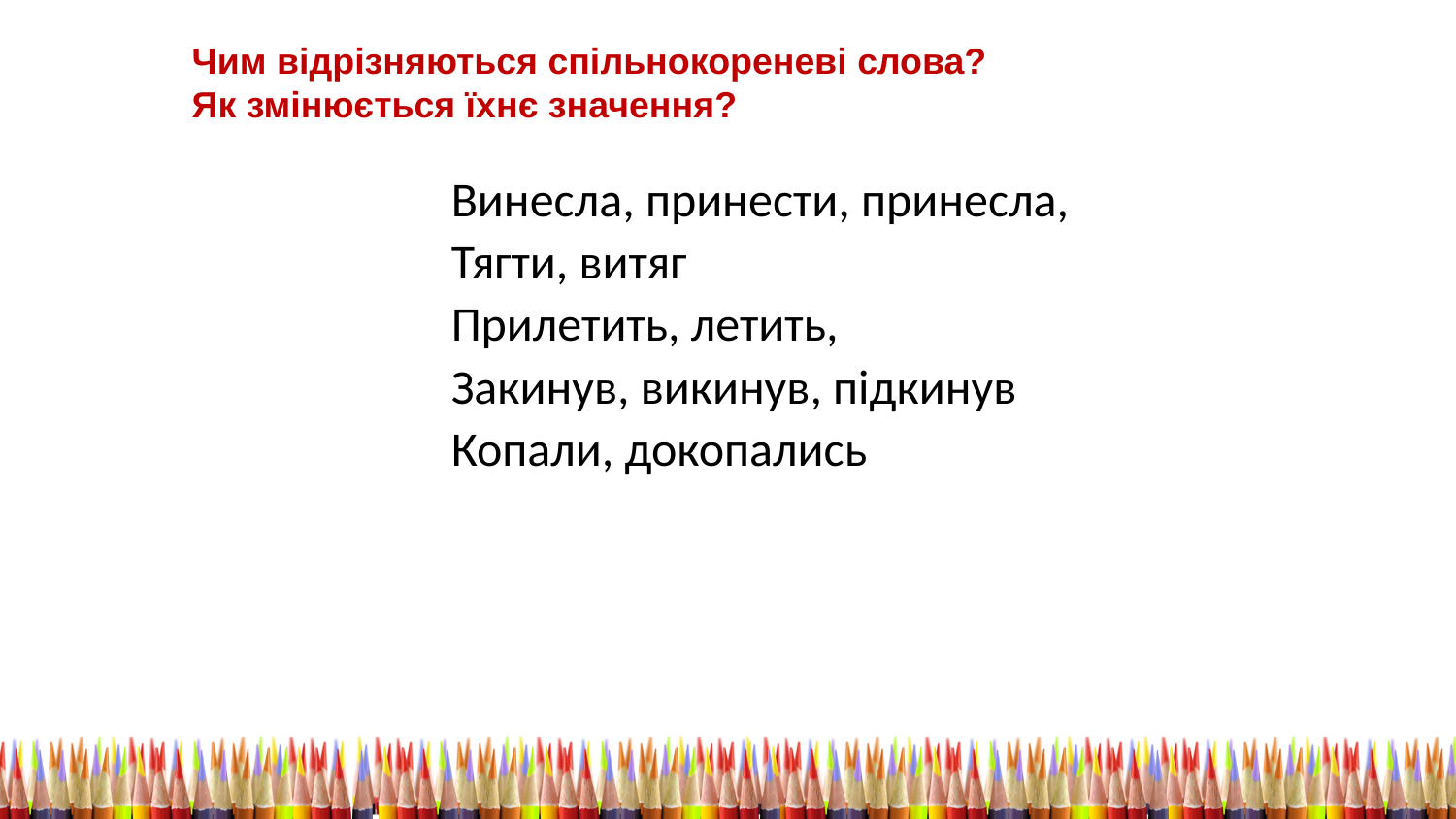

Чим відрізняються спільнокореневі слова?
Як змінюється їхнє значення?
Винесла, принести, принесла,
Тягти, витяг
Прилетить, летить,
Закинув, викинув, підкинув
Копали, докопались